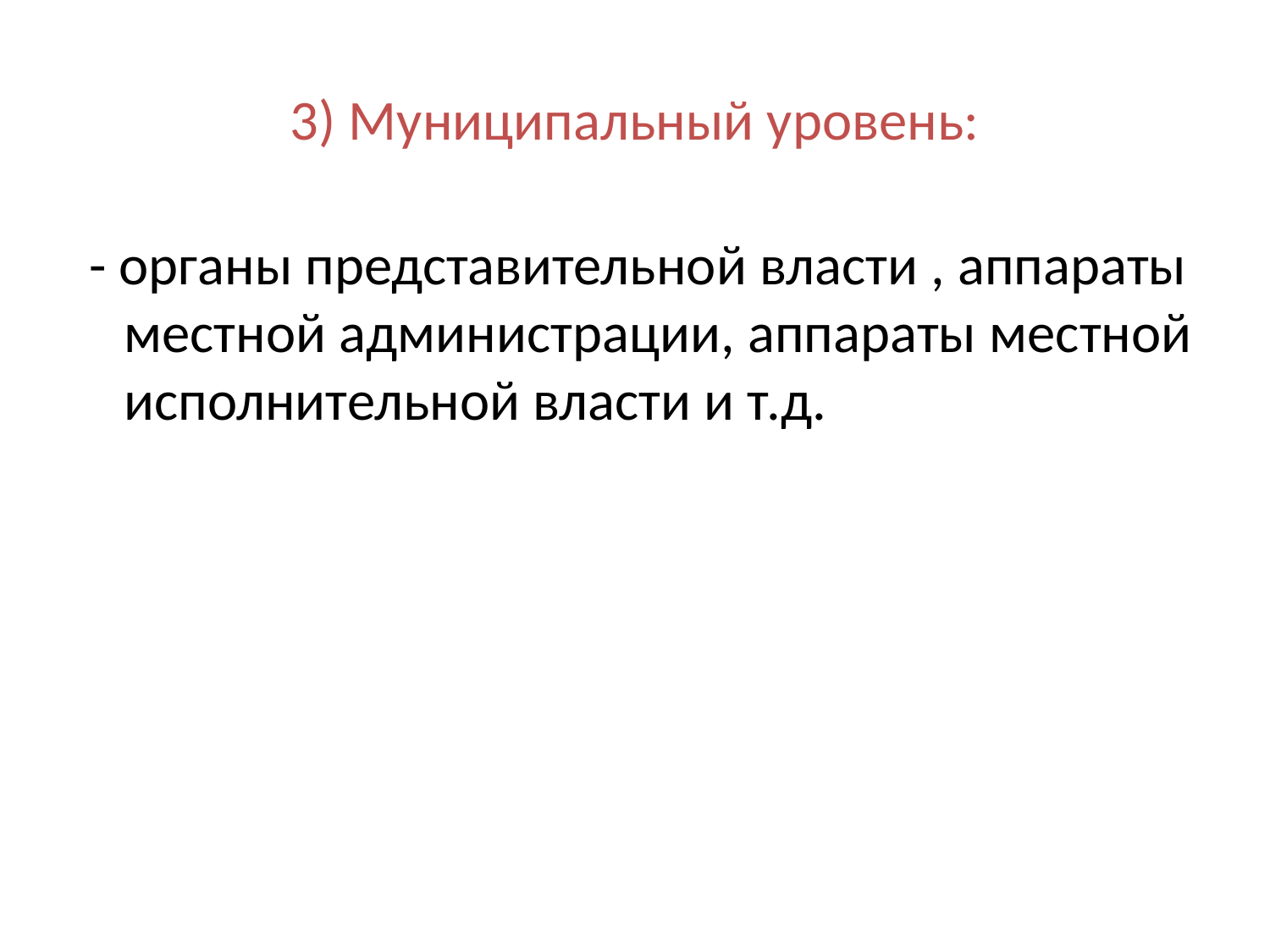

# 3) Муниципальный уровень:
 - органы представительной власти , аппараты местной администрации, аппараты местной исполнительной власти и т.д.